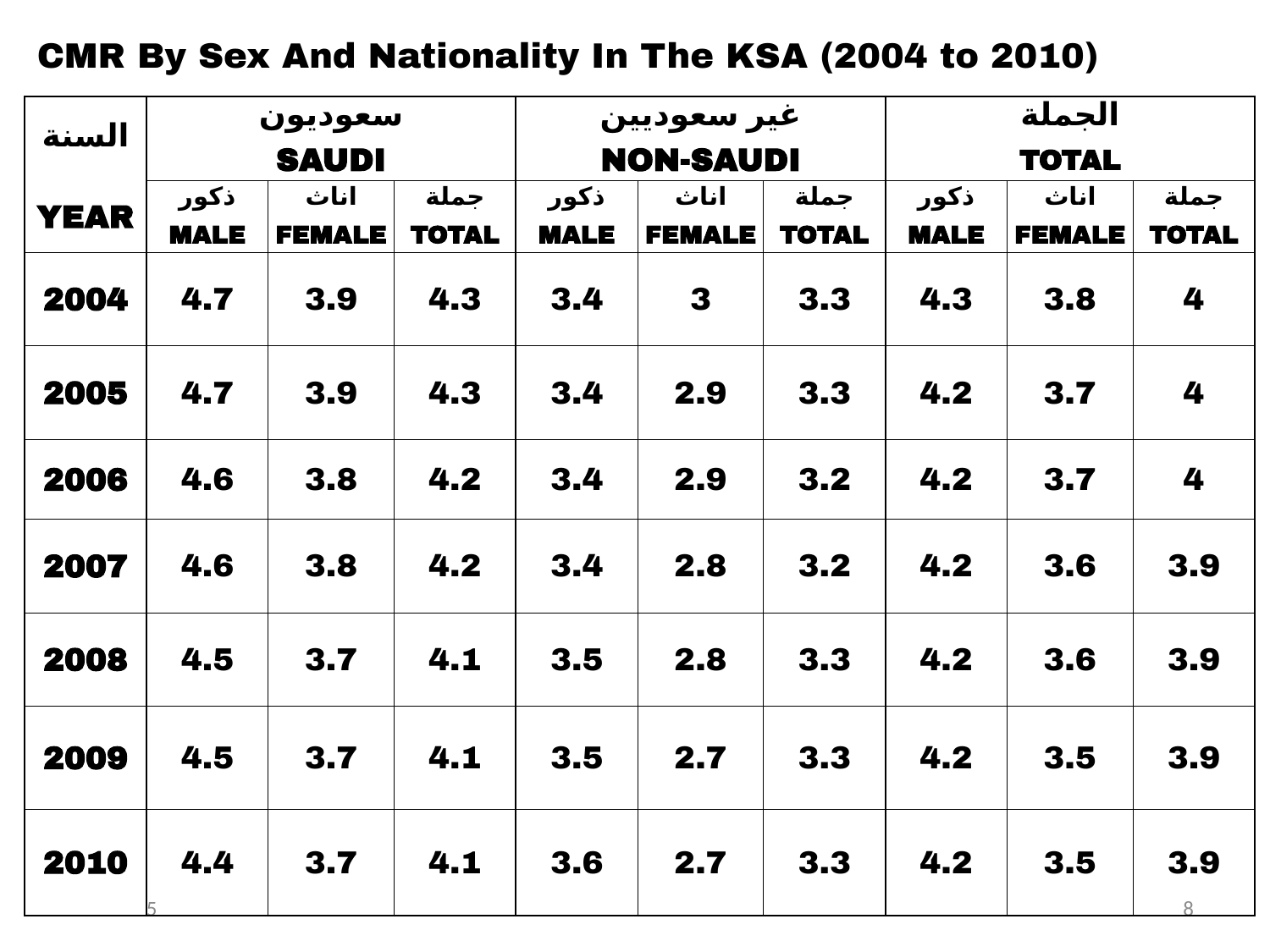

CMR By Sex And Nationality In The KSA (2004 to 2010)
| السنة | سعوديون |  |  | غير سعوديين |  |  | الجملة |  |  |
| --- | --- | --- | --- | --- | --- | --- | --- | --- | --- |
|  | SAUDI |  |  | NON-SAUDI |  |  | TOTAL |  |  |
| YEAR | ذكور | اناث | جملة | ذكور | اناث | جملة | ذكور | اناث | جملة |
|  | MALE | FEMALE | TOTAL | MALE | FEMALE | TOTAL | MALE | FEMALE | TOTAL |
| 2004 | 4.7 | 3.9 | 4.3 | 3.4 | 3 | 3.3 | 4.3 | 3.8 | 4 |
| 2005 | 4.7 | 3.9 | 4.3 | 3.4 | 2.9 | 3.3 | 4.2 | 3.7 | 4 |
| 2006 | 4.6 | 3.8 | 4.2 | 3.4 | 2.9 | 3.2 | 4.2 | 3.7 | 4 |
| 2007 | 4.6 | 3.8 | 4.2 | 3.4 | 2.8 | 3.2 | 4.2 | 3.6 | 3.9 |
| 2008 | 4.5 | 3.7 | 4.1 | 3.5 | 2.8 | 3.3 | 4.2 | 3.6 | 3.9 |
| 2009 | 4.5 | 3.7 | 4.1 | 3.5 | 2.7 | 3.3 | 4.2 | 3.5 | 3.9 |
| 2010 | 4.4 | 3.7 | 4.1 | 3.6 | 2.7 | 3.3 | 4.2 | 3.5 | 3.9 |
|  |  |  |  |  |  |  |  |  |  |
|  |  |  |  |  |  |  |  |  |  |
2/6/2015
8